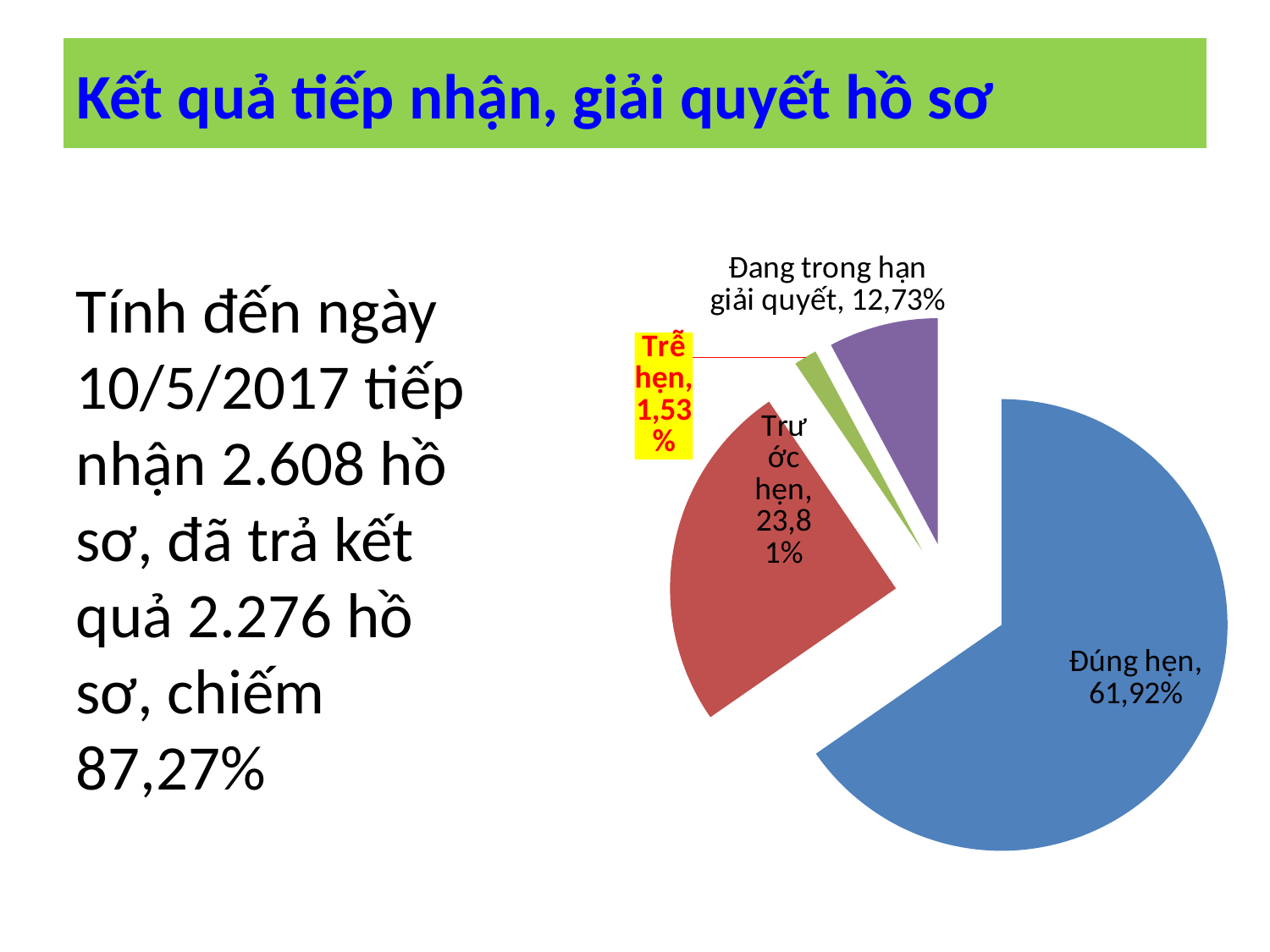

# Kết quả tiếp nhận, giải quyết hồ sơ

### Chart

| Category | Sales |
|---|---|
| Đúng hẹn | 0.709 |
| Trước hẹn | 0.273 |
| Trễ hẹn | 0.018 |
| Đang trong hạn giải quyết | 0.085 |
Tính đến ngày 10/5/2017 tiếp nhận 2.608 hồ sơ, đã trả kết quả 2.276 hồ sơ, chiếm 87,27%